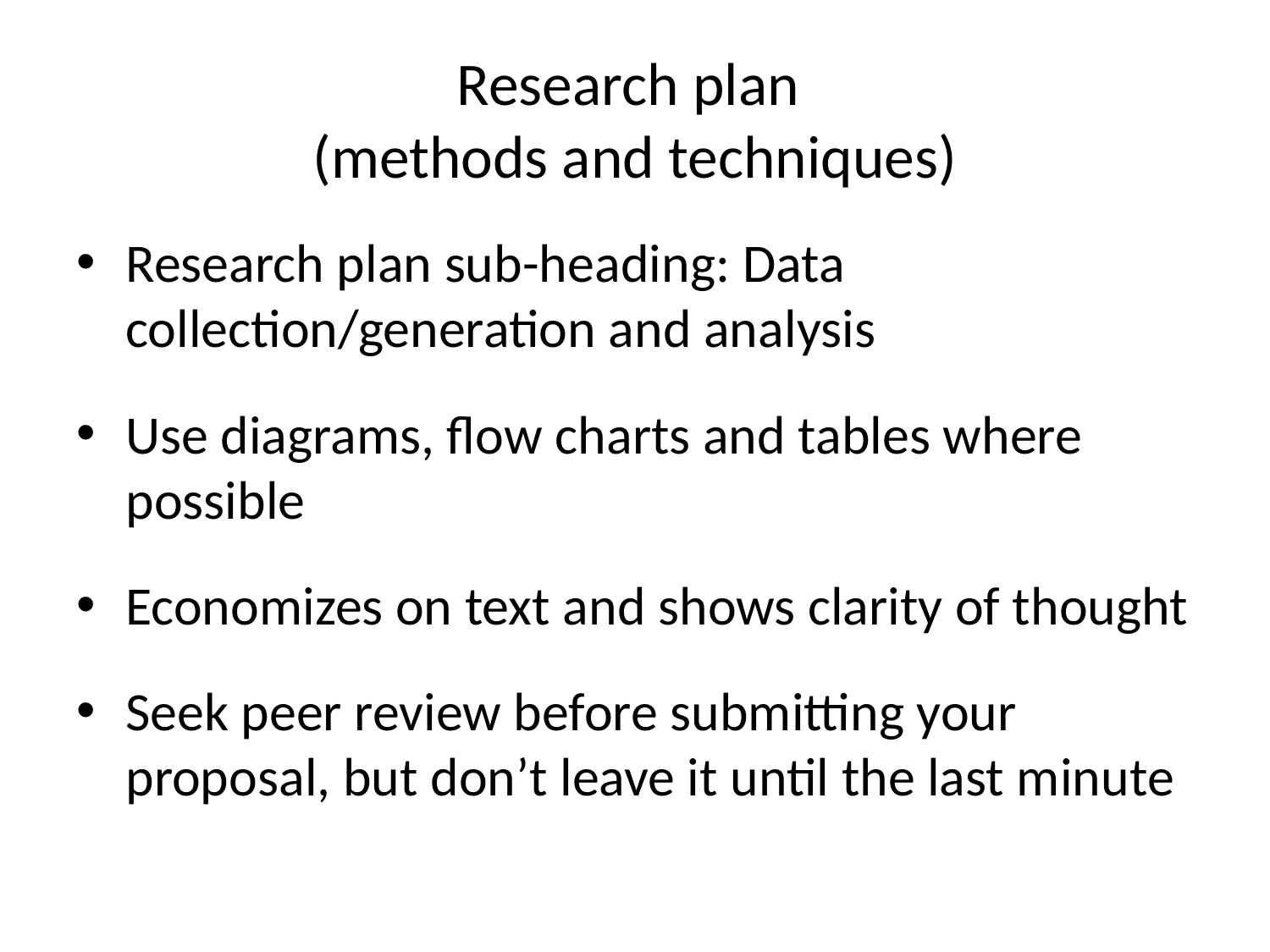

# Research plan (methods and techniques)
Research plan sub-heading: Data collection/generation and analysis
Use diagrams, flow charts and tables where possible
Economizes on text and shows clarity of thought
Seek peer review before submitting your proposal, but don’t leave it until the last minute